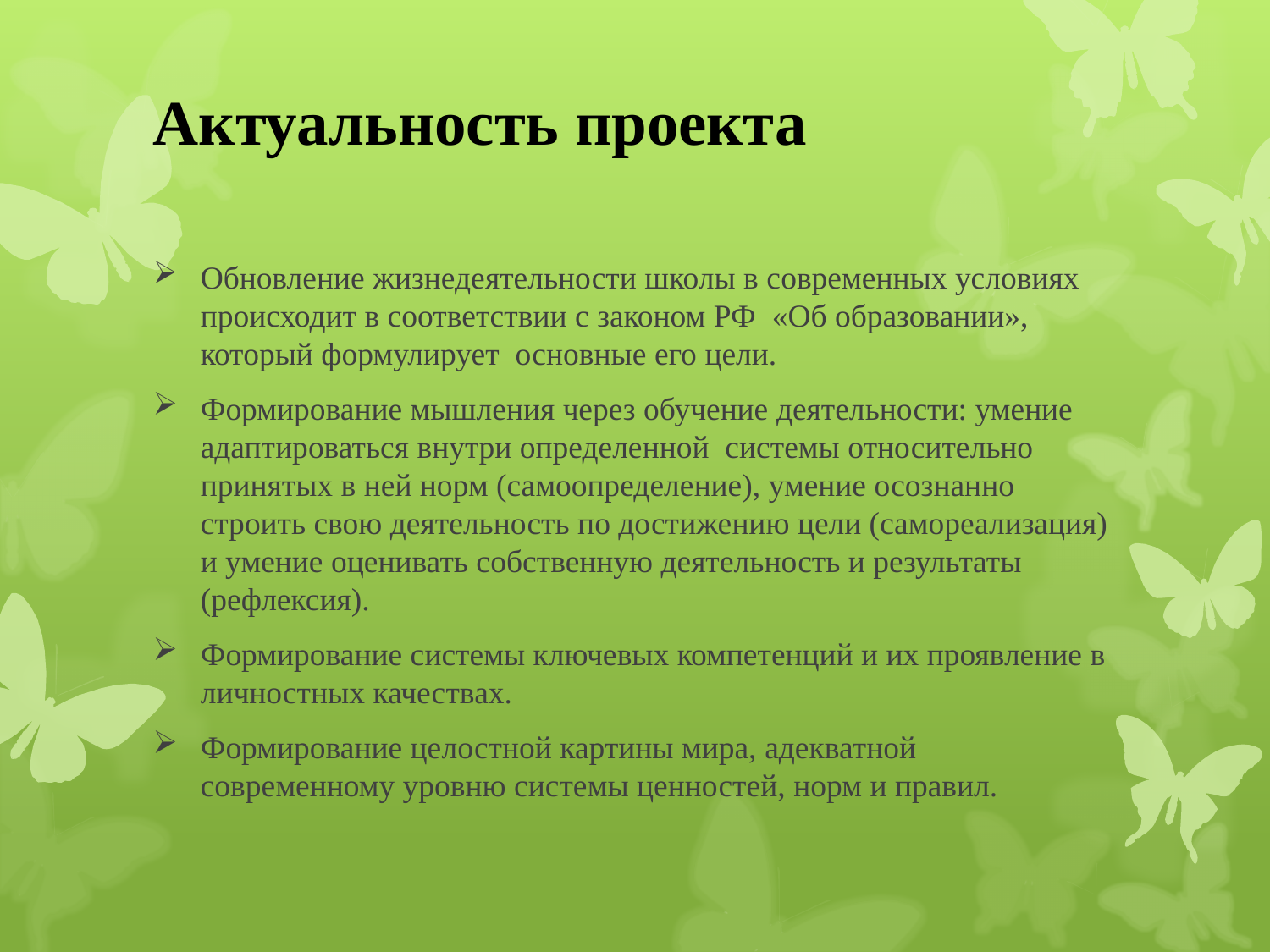

# Актуальность проекта
Обновление жизнедеятельности школы в современных условиях происходит в соответствии с законом РФ  «Об образовании», который формулирует  основные его цели.
Формирование мышления через обучение деятельности: умение адаптироваться внутри определенной  системы относительно принятых в ней норм (самоопределение), умение осознанно строить свою деятельность по достижению цели (самореализация) и умение оценивать собственную деятельность и результаты (рефлексия).
Формирование системы ключевых компетенций и их проявление в личностных качествах.
Формирование целостной картины мира, адекватной современному уровню системы ценностей, норм и правил.